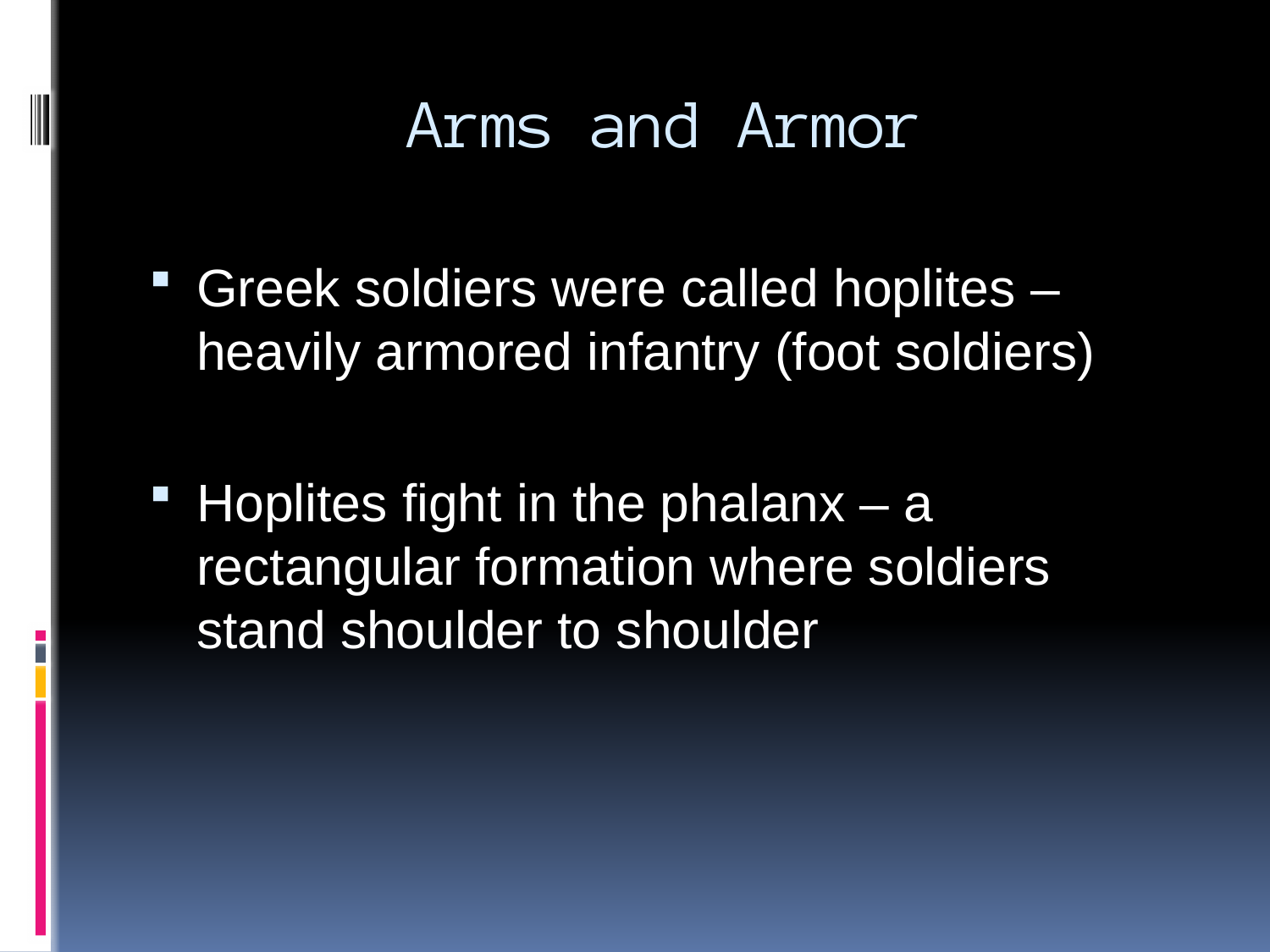

# Arms and Armor
Greek soldiers were called hoplites – heavily armored infantry (foot soldiers)

Hoplites fight in the phalanx – a rectangular formation where soldiers stand shoulder to shoulder